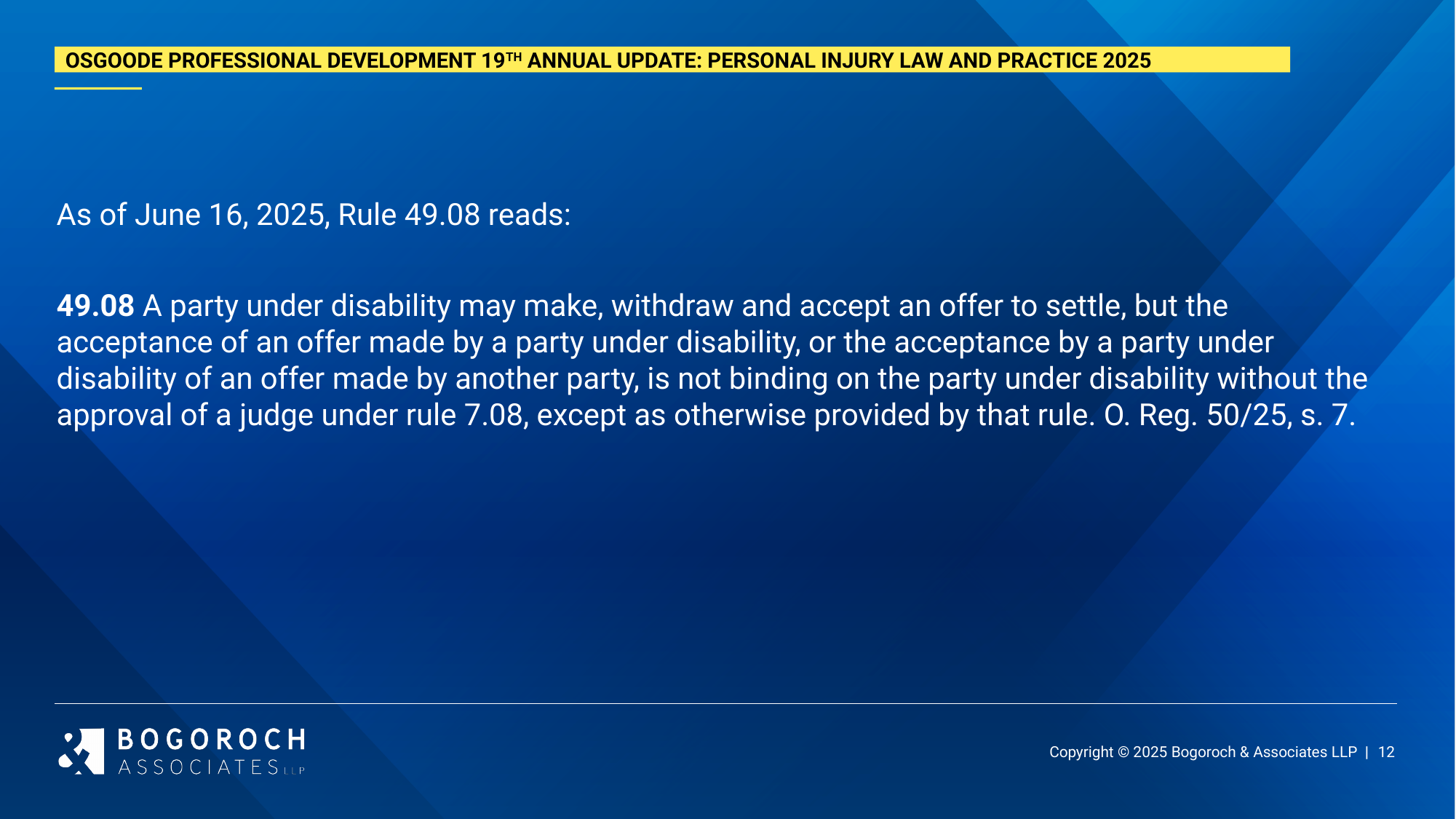

As of June 16, 2025, Rule 49.08 reads:

49.08 A party under disability may make, withdraw and accept an offer to settle, but the acceptance of an offer made by a party under disability, or the acceptance by a party under disability of an offer made by another party, is not binding on the party under disability without the approval of a judge under rule 7.08, except as otherwise provided by that rule. O. Reg. 50/25, s. 7.